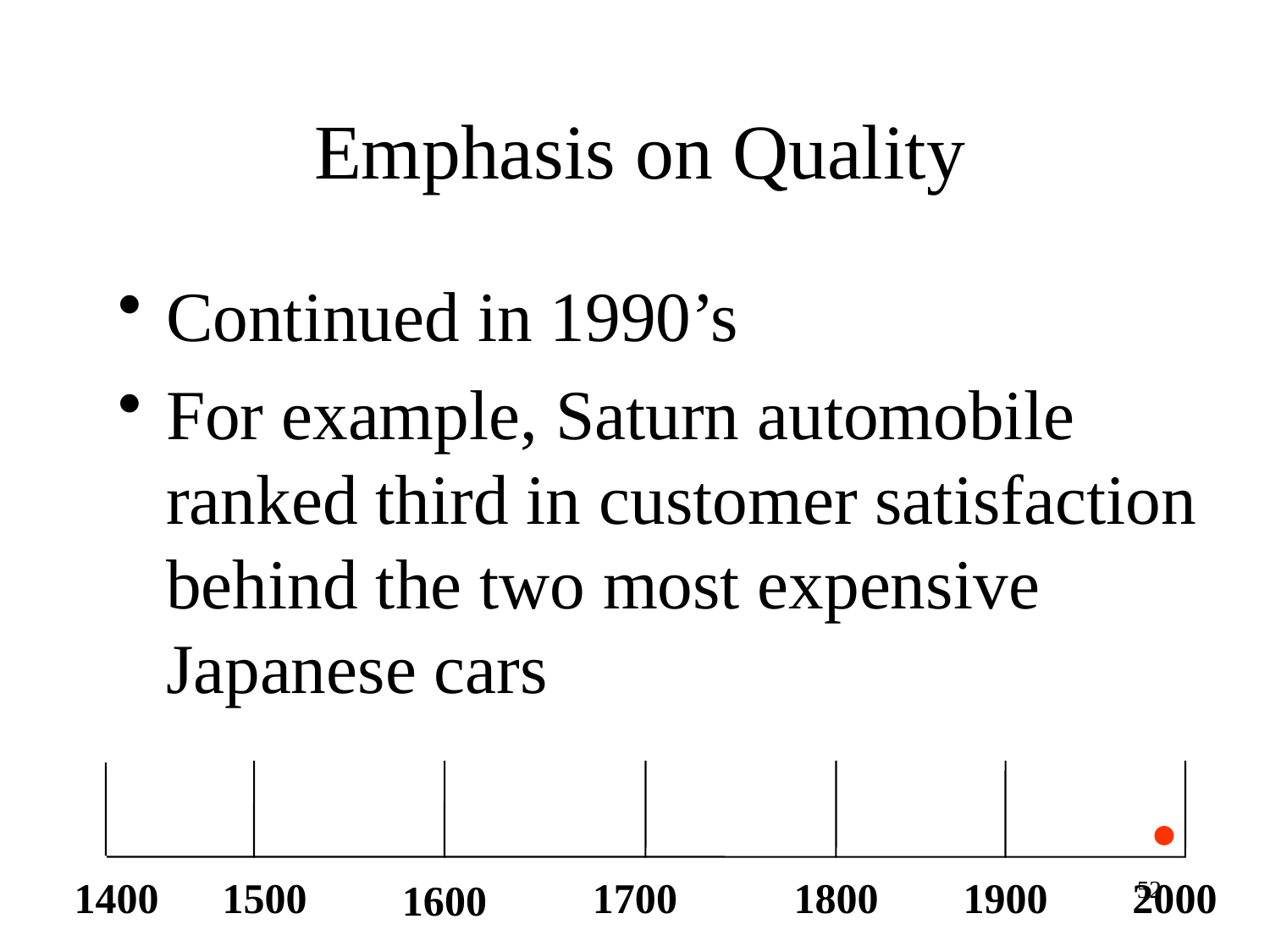

# Emphasis on Quality
Continued in 1990’s
For example, Saturn automobile ranked third in customer satisfaction behind the two most expensive Japanese cars

1400
1500
1700
1800
1900
2000
52
1600